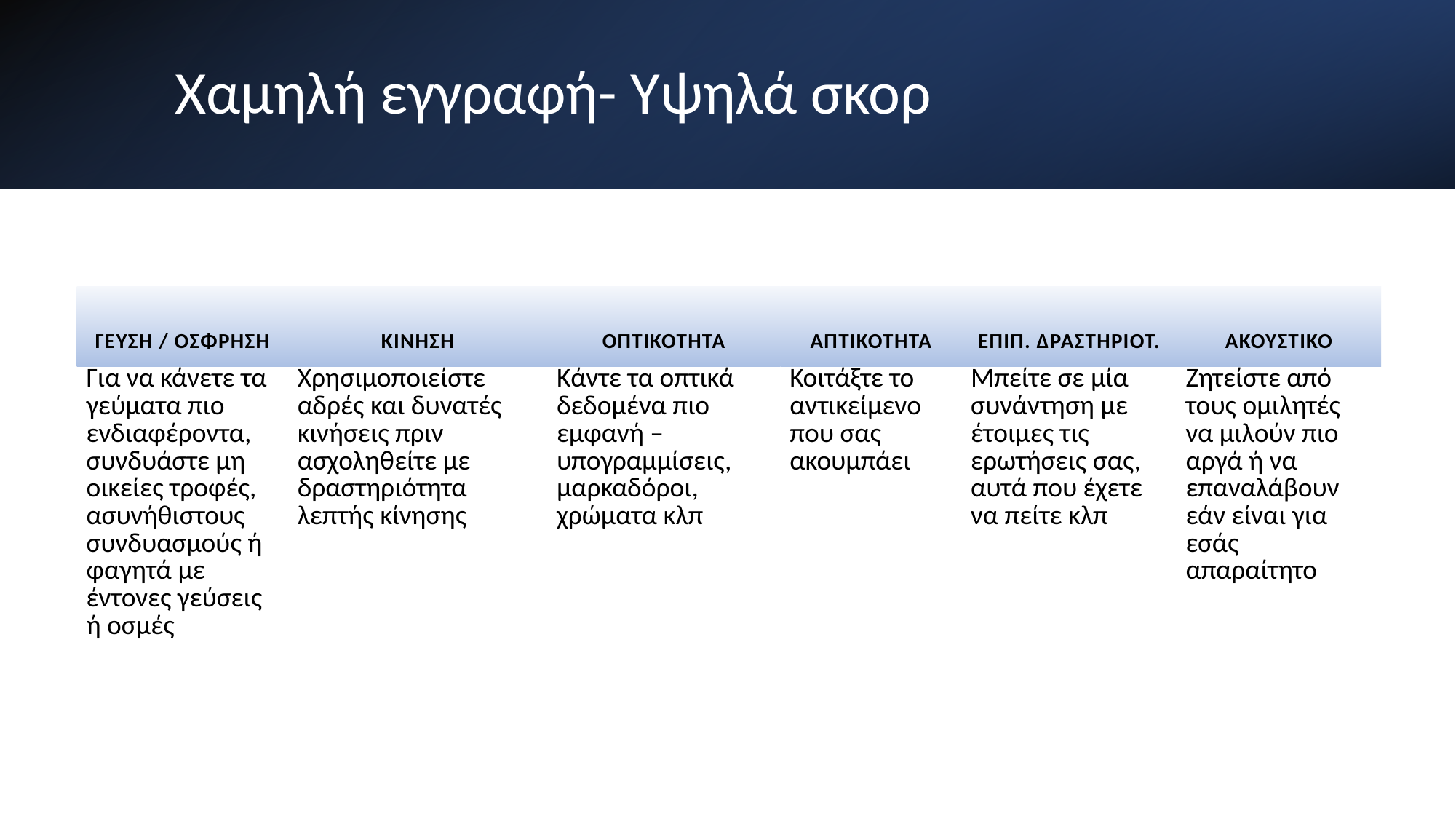

# Χαμηλή εγγραφή- Υψηλά σκορ
| ΓΕΥΣΗ / ΟΣΦΡΗΣΗ | ΚΙΝΗΣΗ | ΟΠΤΙΚΟΤΗΤΑ | ΑΠΤΙΚΟΤΗΤΑ | ΕΠΙΠ. ΔΡΑΣΤΗΡΙΟΤ. | ΑΚΟΥΣΤΙΚΟ |
| --- | --- | --- | --- | --- | --- |
| Για να κάνετε τα γεύματα πιο ενδιαφέροντα, συνδυάστε μη οικείες τροφές, ασυνήθιστους συνδυασμούς ή φαγητά με έντονες γεύσεις ή οσμές | Χρησιμοποιείστε αδρές και δυνατές κινήσεις πριν ασχοληθείτε με δραστηριότητα λεπτής κίνησης | Κάντε τα οπτικά δεδομένα πιο εμφανή – υπογραμμίσεις, μαρκαδόροι, χρώματα κλπ | Κοιτάξτε το αντικείμενο που σας ακουμπάει | Μπείτε σε μία συνάντηση με έτοιμες τις ερωτήσεις σας, αυτά που έχετε να πείτε κλπ | Ζητείστε από τους ομιλητές να μιλούν πιο αργά ή να επαναλάβουν εάν είναι για εσάς απαραίτητο |